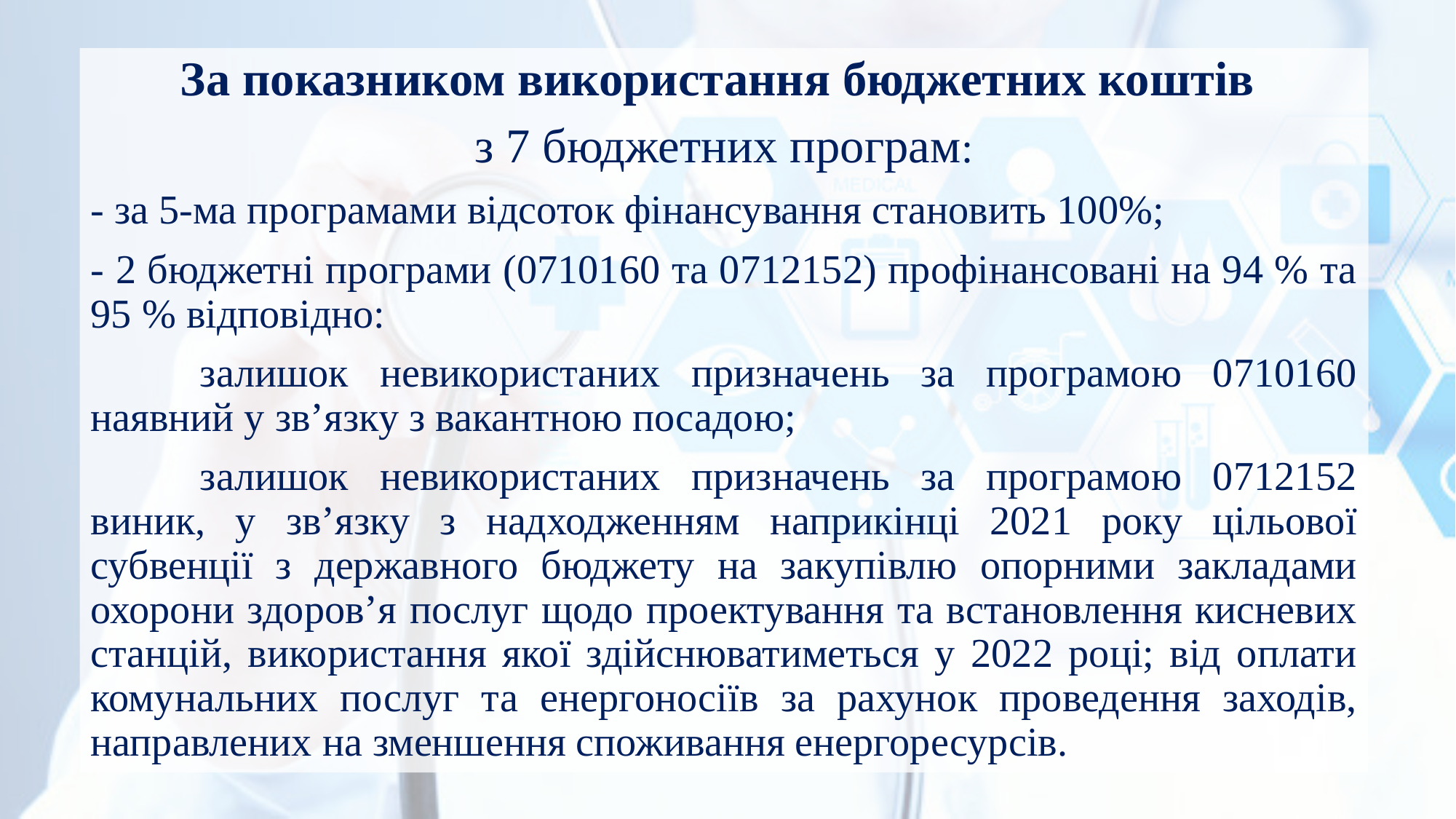

За показником використання бюджетних коштів
з 7 бюджетних програм:
- за 5-ма програмами відсоток фінансування становить 100%;
- 2 бюджетні програми (0710160 та 0712152) профінансовані на 94 % та 95 % відповідно:
	залишок невикористаних призначень за програмою 0710160 наявний у зв’язку з вакантною посадою;
	залишок невикористаних призначень за програмою 0712152 виник, у зв’язку з надходженням наприкінці 2021 року цільової субвенції з державного бюджету на закупівлю опорними закладами охорони здоров’я послуг щодо проектування та встановлення кисневих станцій, використання якої здійснюватиметься у 2022 році; від оплати комунальних послуг та енергоносіїв за рахунок проведення заходів, направлених на зменшення споживання енергоресурсів.